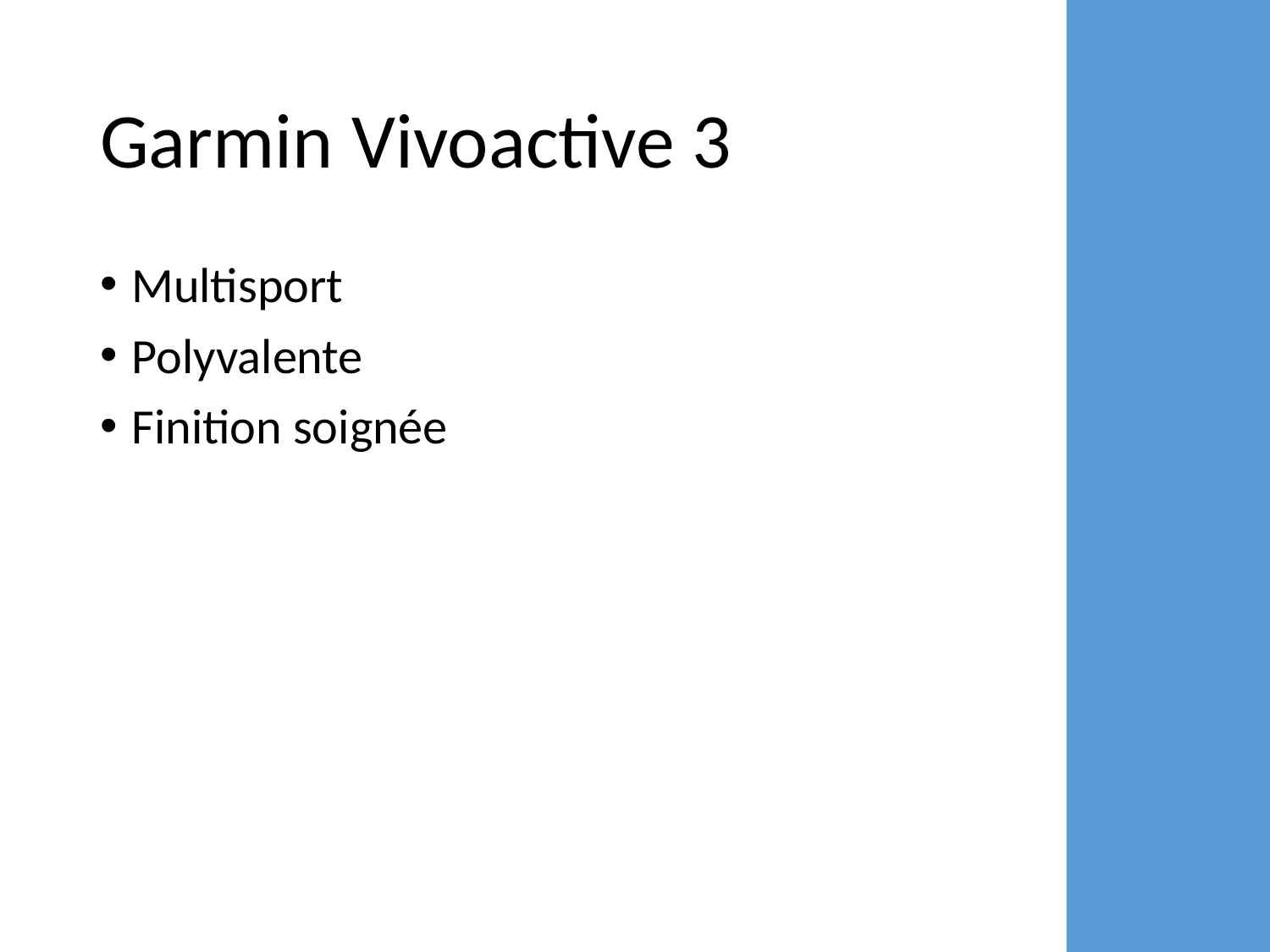

# Garmin Vivoactive 3
Multisport
Polyvalente
Finition soignée